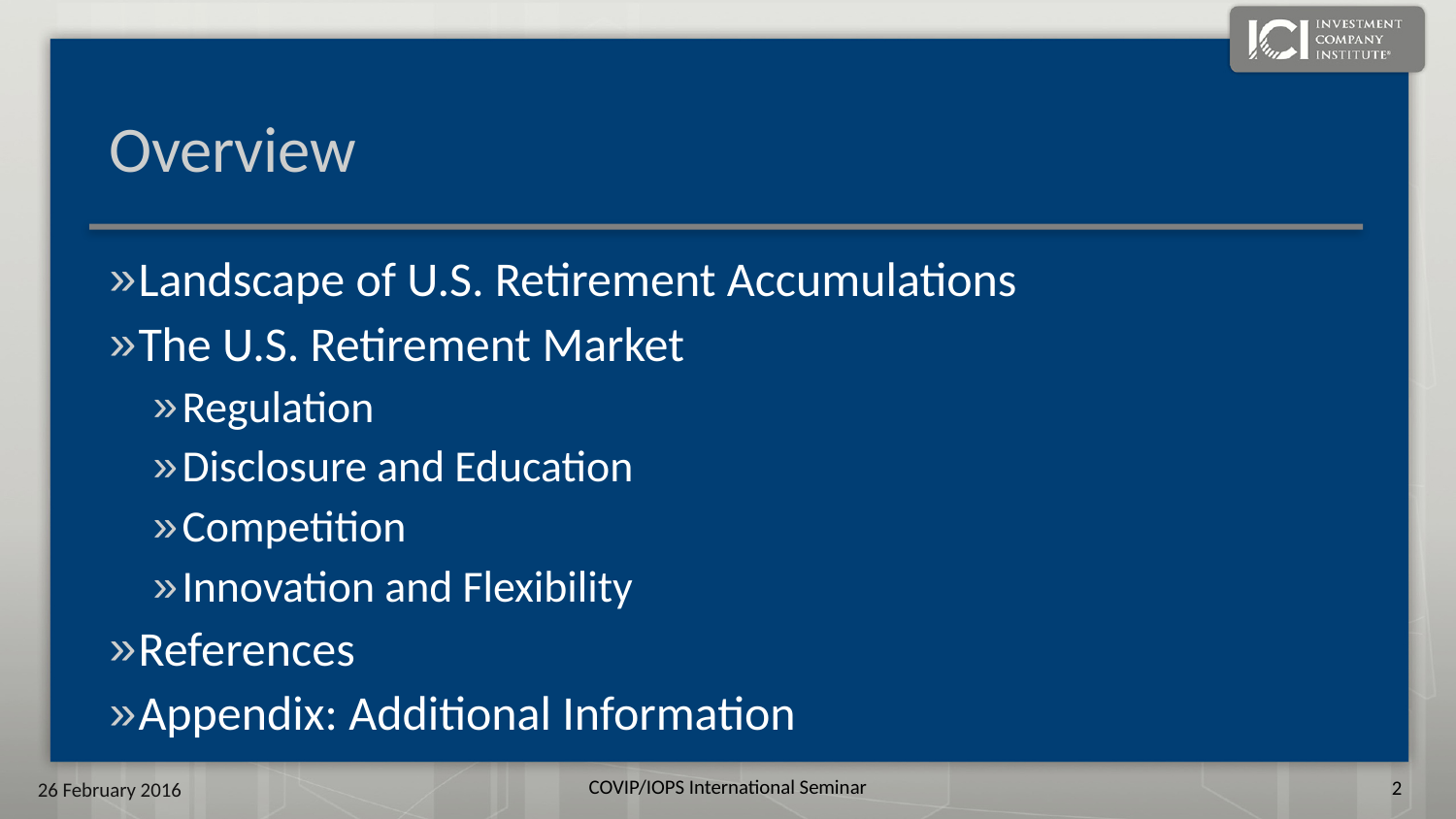

# Overview
Landscape of U.S. Retirement Accumulations
The U.S. Retirement Market
Regulation
Disclosure and Education
Competition
Innovation and Flexibility
References
Appendix: Additional Information
2
26 February 2016
COVIP/IOPS International Seminar